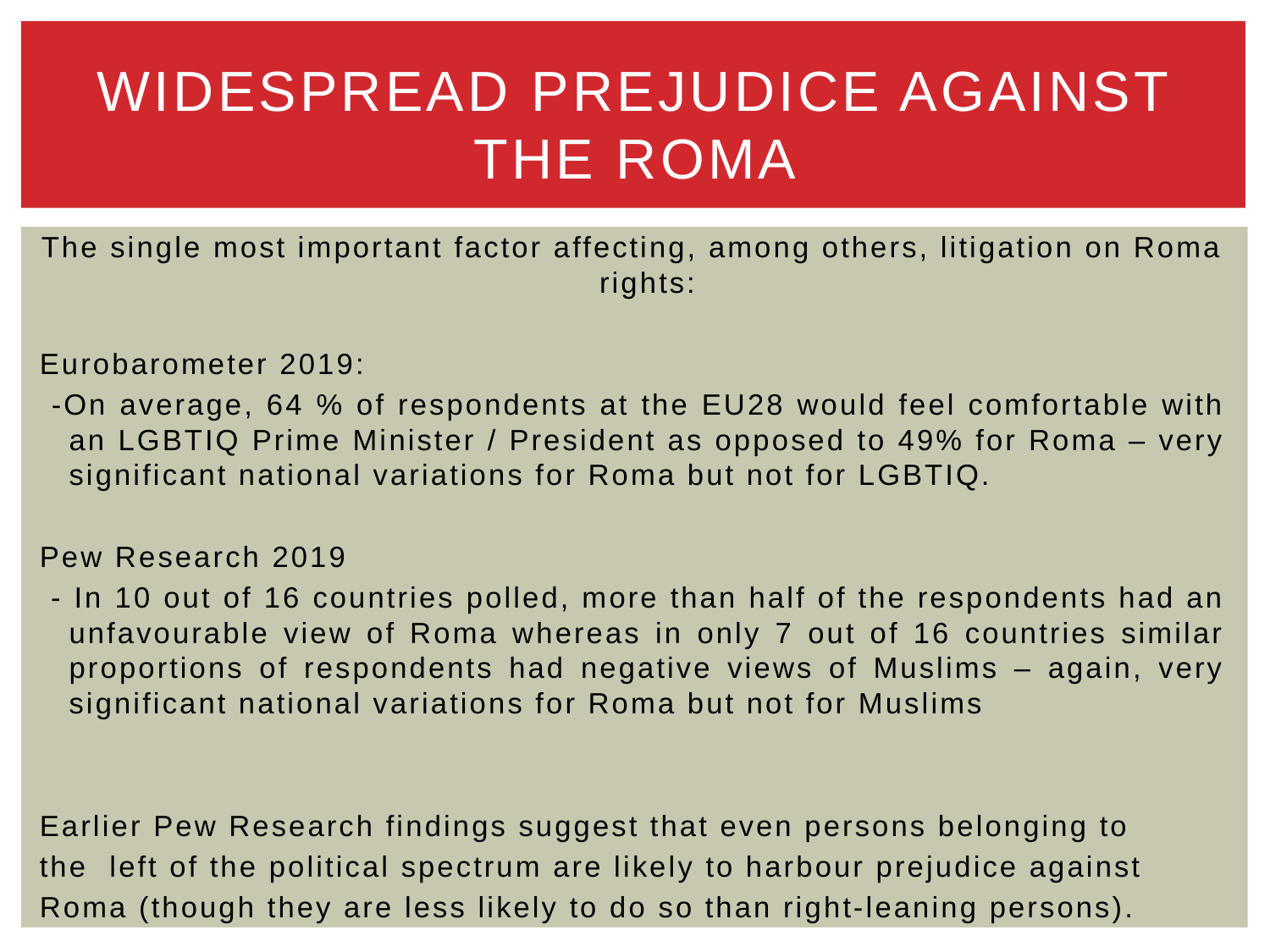

# Widespread prejudice against the Roma
The single most important factor affecting, among others, litigation on Roma rights:

Eurobarometer 2019:
 -On average, 64 % of respondents at the EU28 would feel comfortable with an LGBTIQ Prime Minister / President as opposed to 49% for Roma – very significant national variations for Roma but not for LGBTIQ.

Pew Research 2019
 - In 10 out of 16 countries polled, more than half of the respondents had an unfavourable view of Roma whereas in only 7 out of 16 countries similar proportions of respondents had negative views of Muslims – again, very significant national variations for Roma but not for Muslims

Earlier Pew Research findings suggest that even persons belonging to
the  left of the political spectrum are likely to harbour prejudice against
Roma (though they are less likely to do so than right-leaning persons).